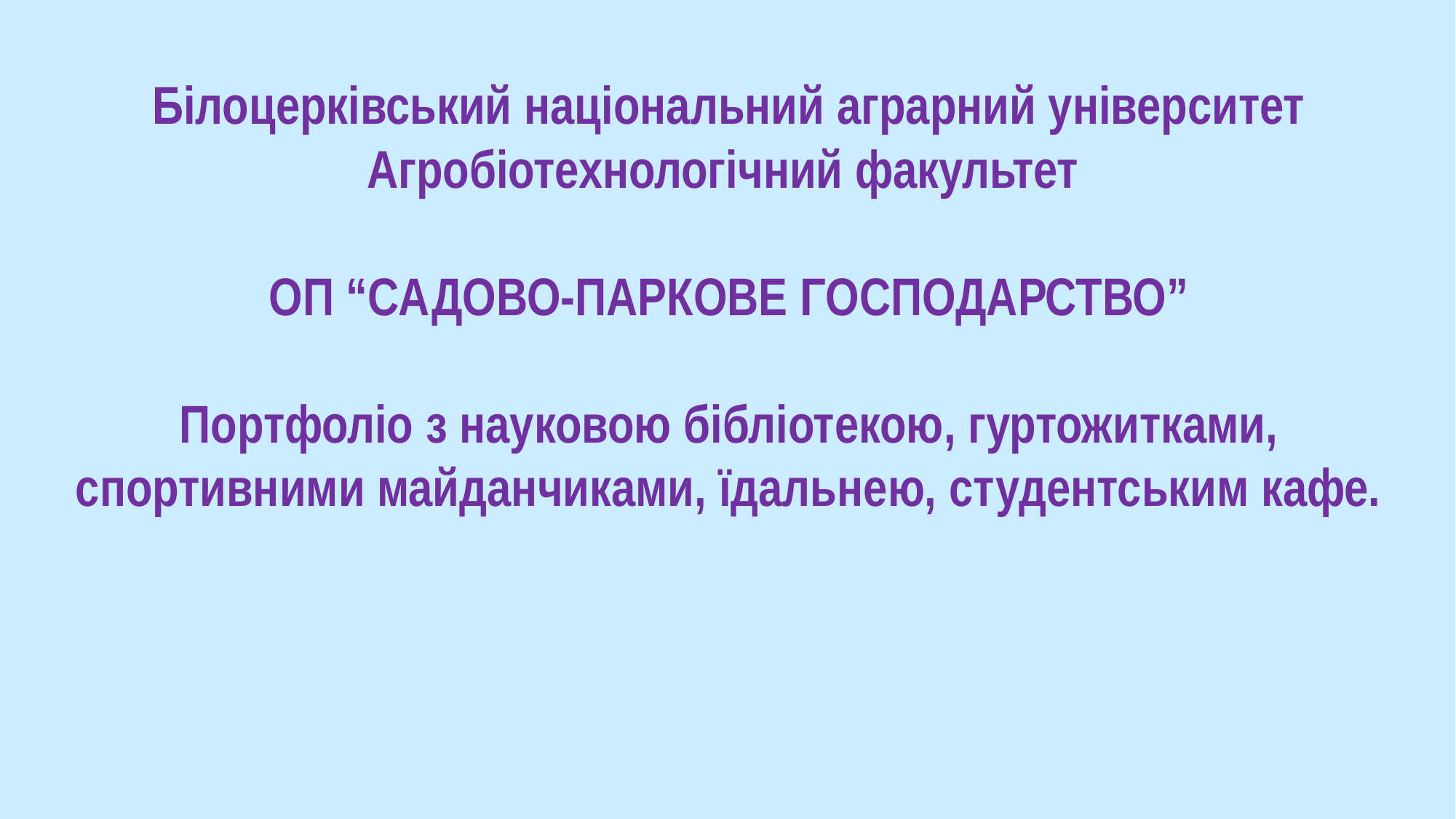

Білоцерківський національний аграрний університет
Агробіотехнологічний факультет
ОП “САДОВО-ПАРКОВЕ ГОСПОДАРСТВО”
Портфоліо з науковою бібліотекою, гуртожитками, спортивними майданчиками, їдальнею, студентським кафе.